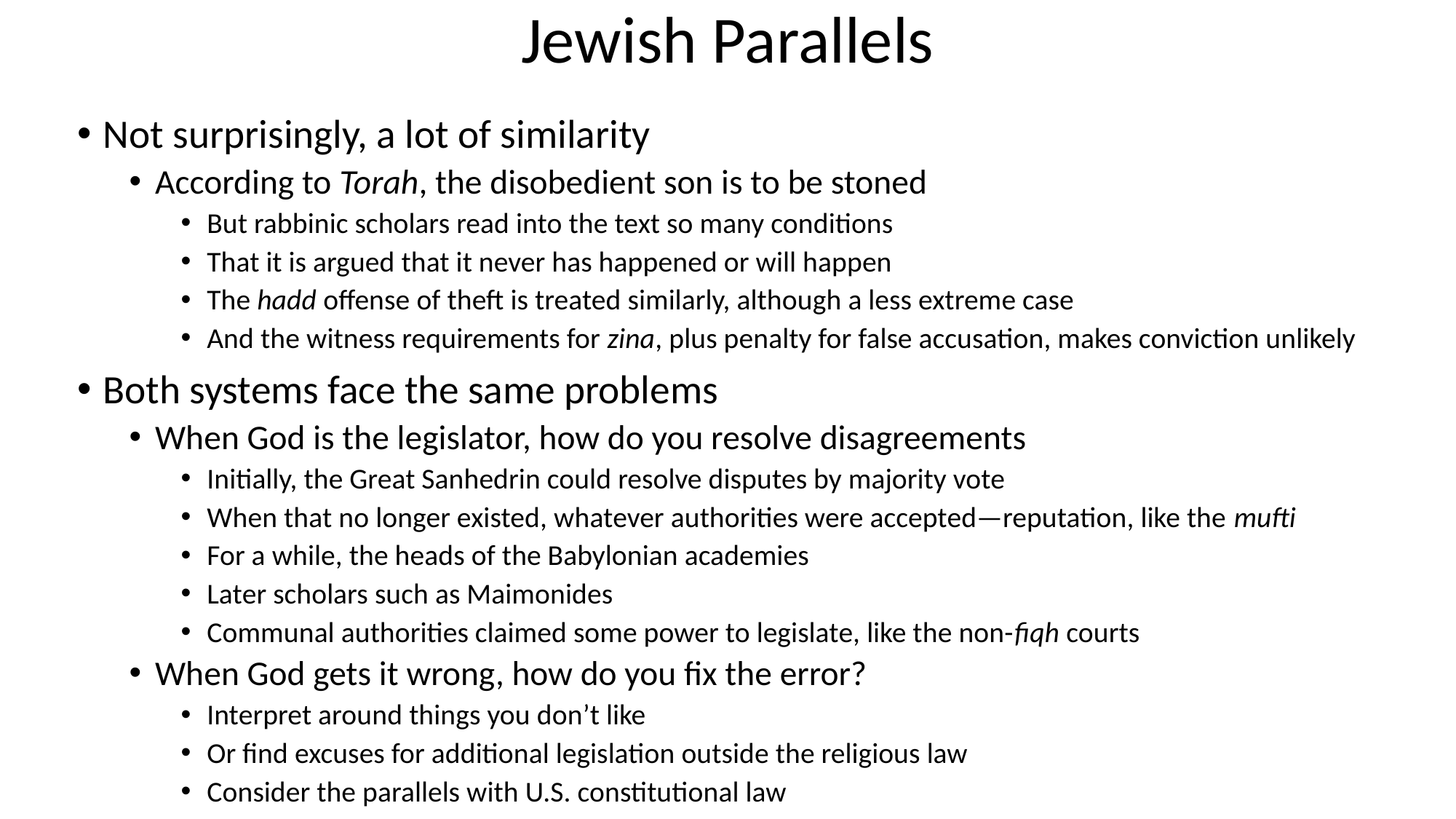

# Jewish Parallels
Not surprisingly, a lot of similarity
According to Torah, the disobedient son is to be stoned
But rabbinic scholars read into the text so many conditions
That it is argued that it never has happened or will happen
The hadd offense of theft is treated similarly, although a less extreme case
And the witness requirements for zina, plus penalty for false accusation, makes conviction unlikely
Both systems face the same problems
When God is the legislator, how do you resolve disagreements
Initially, the Great Sanhedrin could resolve disputes by majority vote
When that no longer existed, whatever authorities were accepted—reputation, like the mufti
For a while, the heads of the Babylonian academies
Later scholars such as Maimonides
Communal authorities claimed some power to legislate, like the non-fiqh courts
When God gets it wrong, how do you fix the error?
Interpret around things you don’t like
Or find excuses for additional legislation outside the religious law
Consider the parallels with U.S. constitutional law